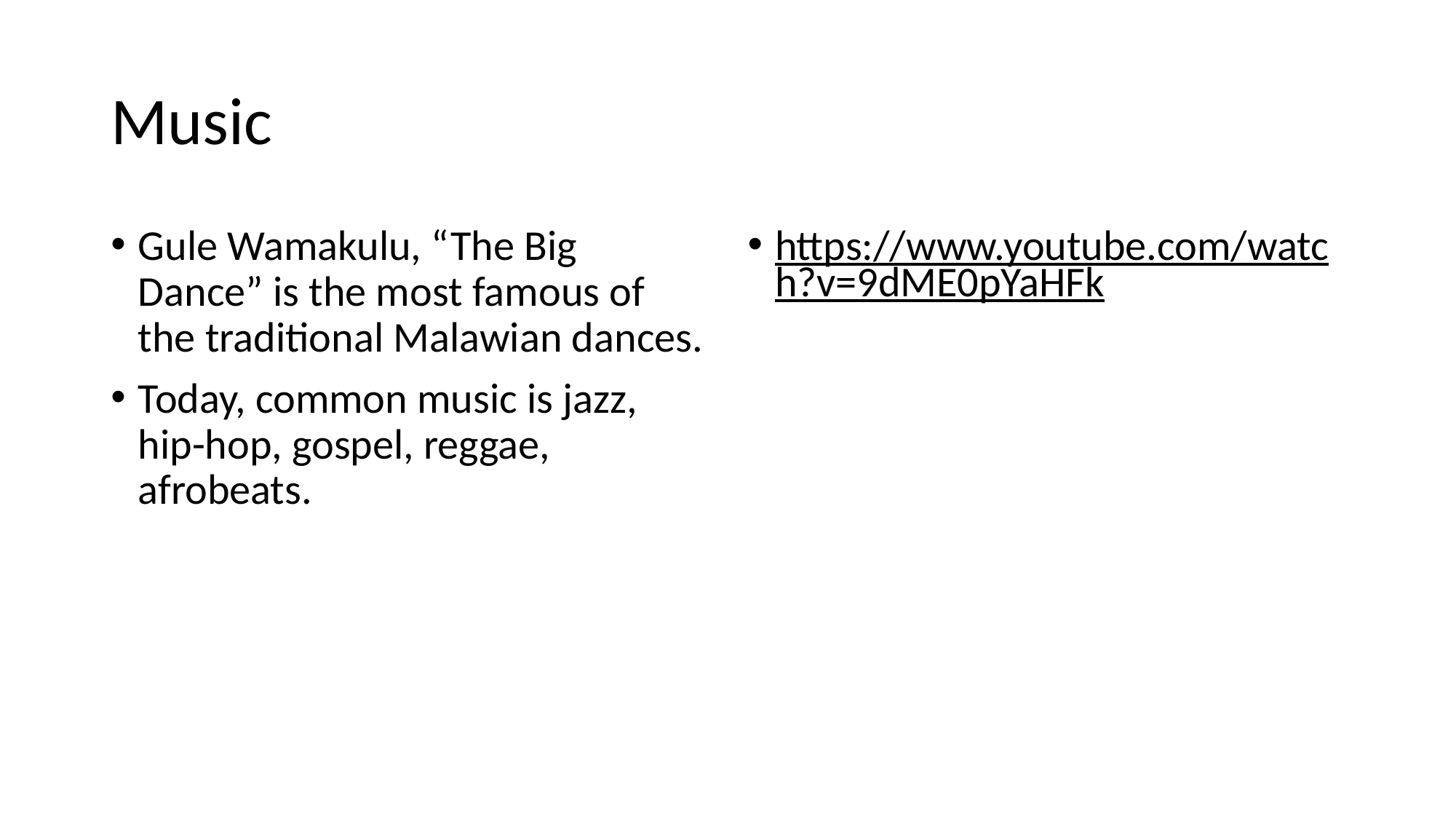

# Music
Gule Wamakulu, “The Big Dance” is the most famous of the traditional Malawian dances.
Today, common music is jazz, hip-hop, gospel, reggae, afrobeats.
https://www.youtube.com/watch?v=9dME0pYaHFk